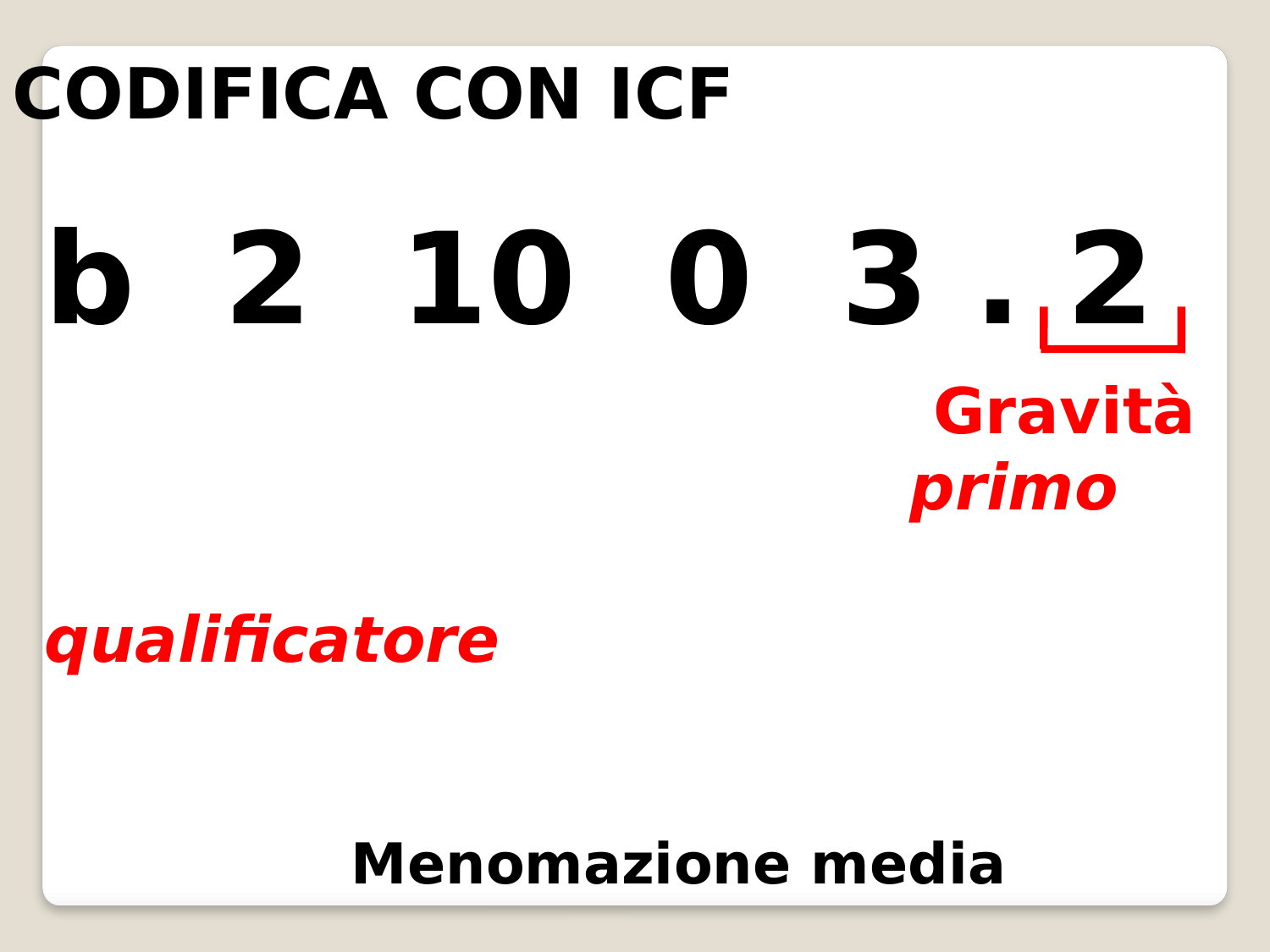

CODIFICA CON ICF

b  2  10  0  3 . 2

 	     			  			Gravità
	 	     	                      primo
                                 qualificatore

 	          Menomazione media